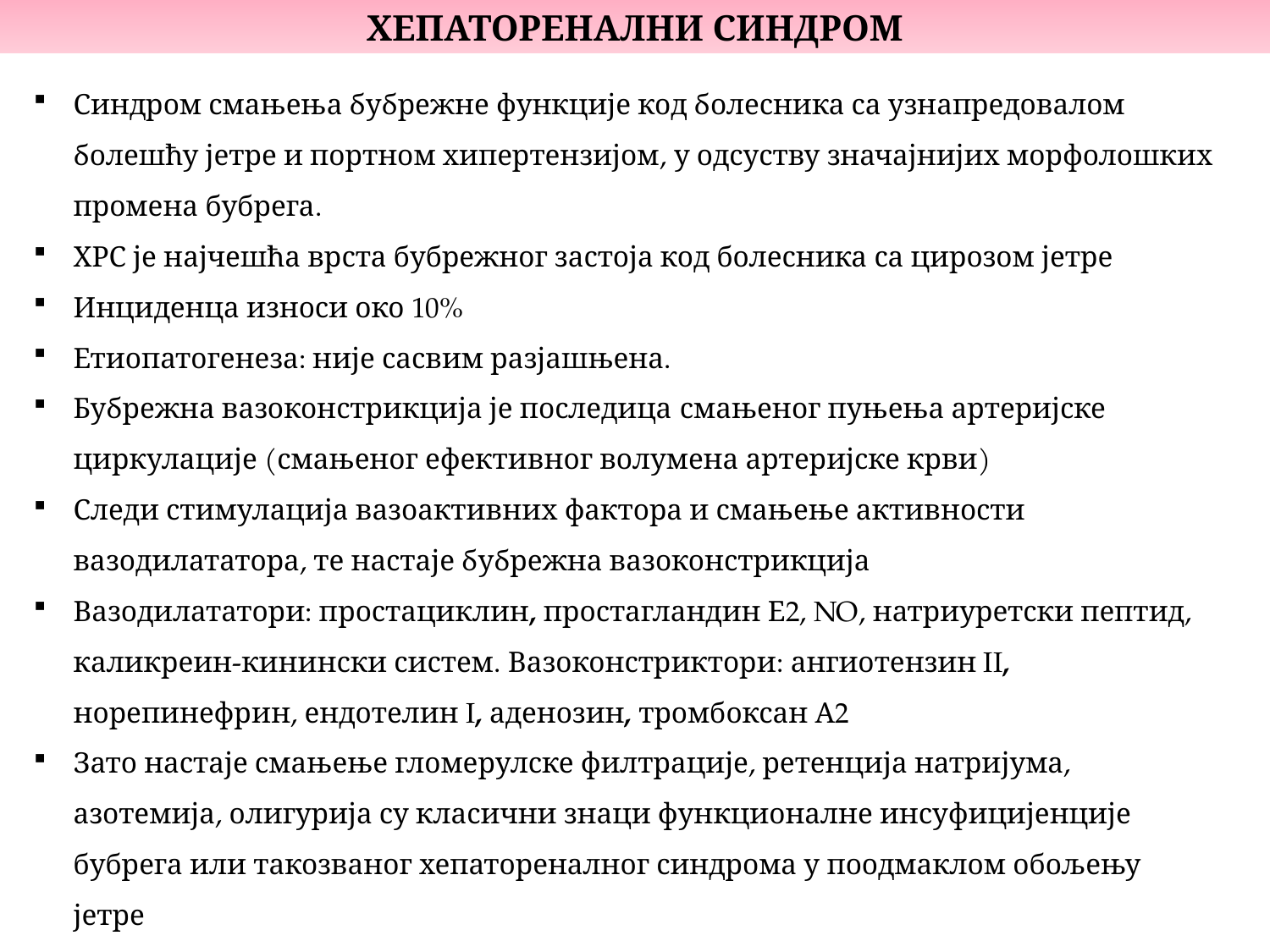

ХЕПАТОРЕНАЛНИ СИНДРОМ
Синдром смањења бубрежне функције код болесника са узнапредовалом болешћу јетре и портном хипертензијом, у одсуству значајнијих морфолошких промена бубрега.
ХРС је најчешћа врста бубрежног застоја код болесника са цирозом јетре
Инциденца износи око 10%
Етиопатогенеза: није сасвим разјашњена.
Бубрежна вазоконстрикција је последица смањеног пуњења артеријске циркулације (смањеног ефективног волумена артеријске крви)
Следи стимулација вазоактивних фактора и смањење активности вазодилататора, те настаје бубрежна вазоконстрикција
Вазодилататори: простациклин, простагландин Е2, NO, натриуретски пептид, каликреин-кинински систем. Вазоконстриктори: ангиотензин II, норепинефрин, ендотелин I, аденозин, тромбоксан А2
Зато настаје смањење гломерулске филтрације, ретенција натријума, азотемија, олигурија су класични знаци функционалне инсуфицијенције бубрега или такозваног хепатореналног синдрома у поодмаклом обољењу јетре
Описана су два типа ХРС:  тип 1 и тип 2